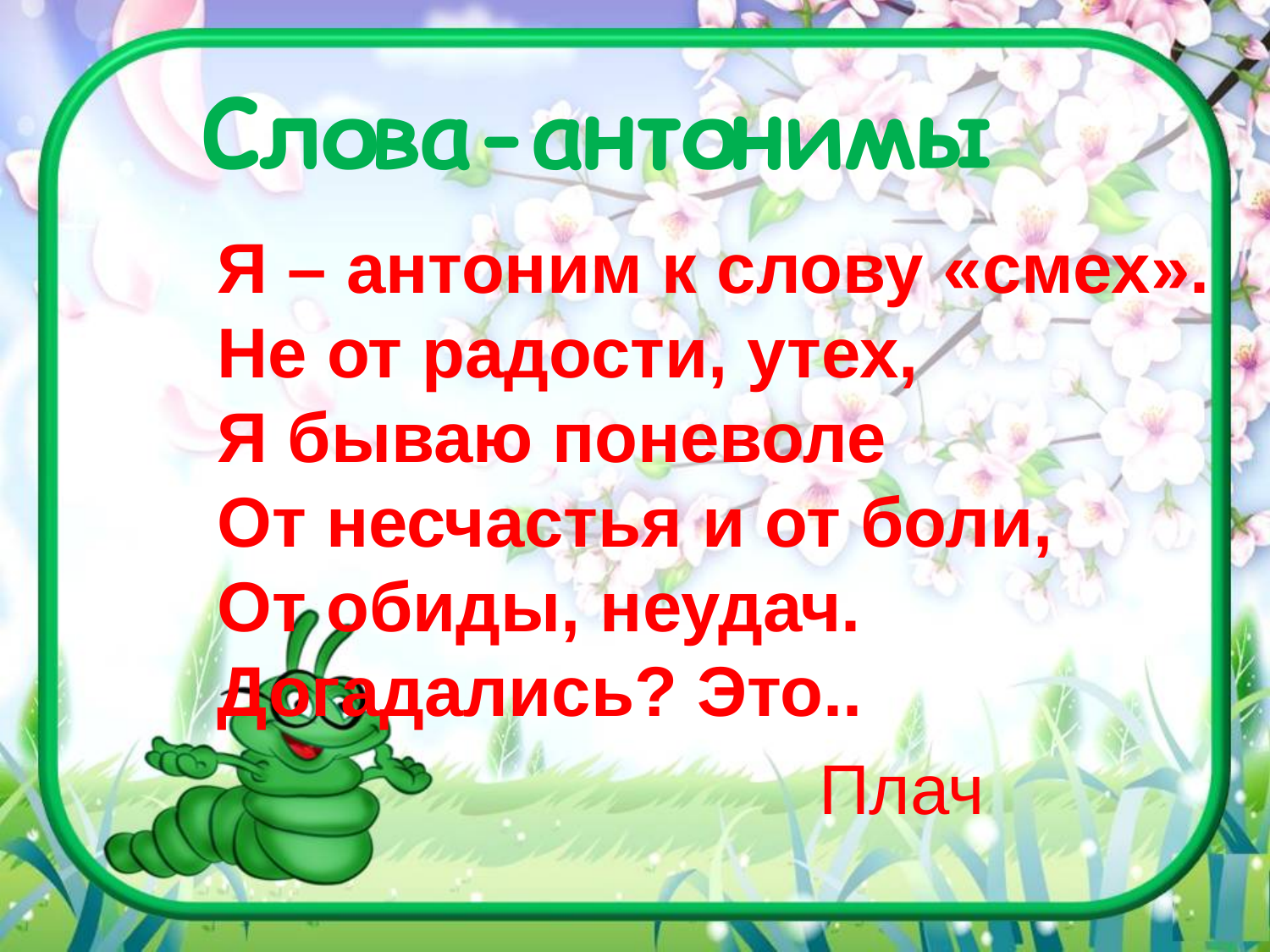

Слова-антонимы
Я – антоним к слову «смех».
Не от радости, утех,
Я бываю поневоле
От несчастья и от боли,
От обиды, неудач.
Догадались? Это..

Плач